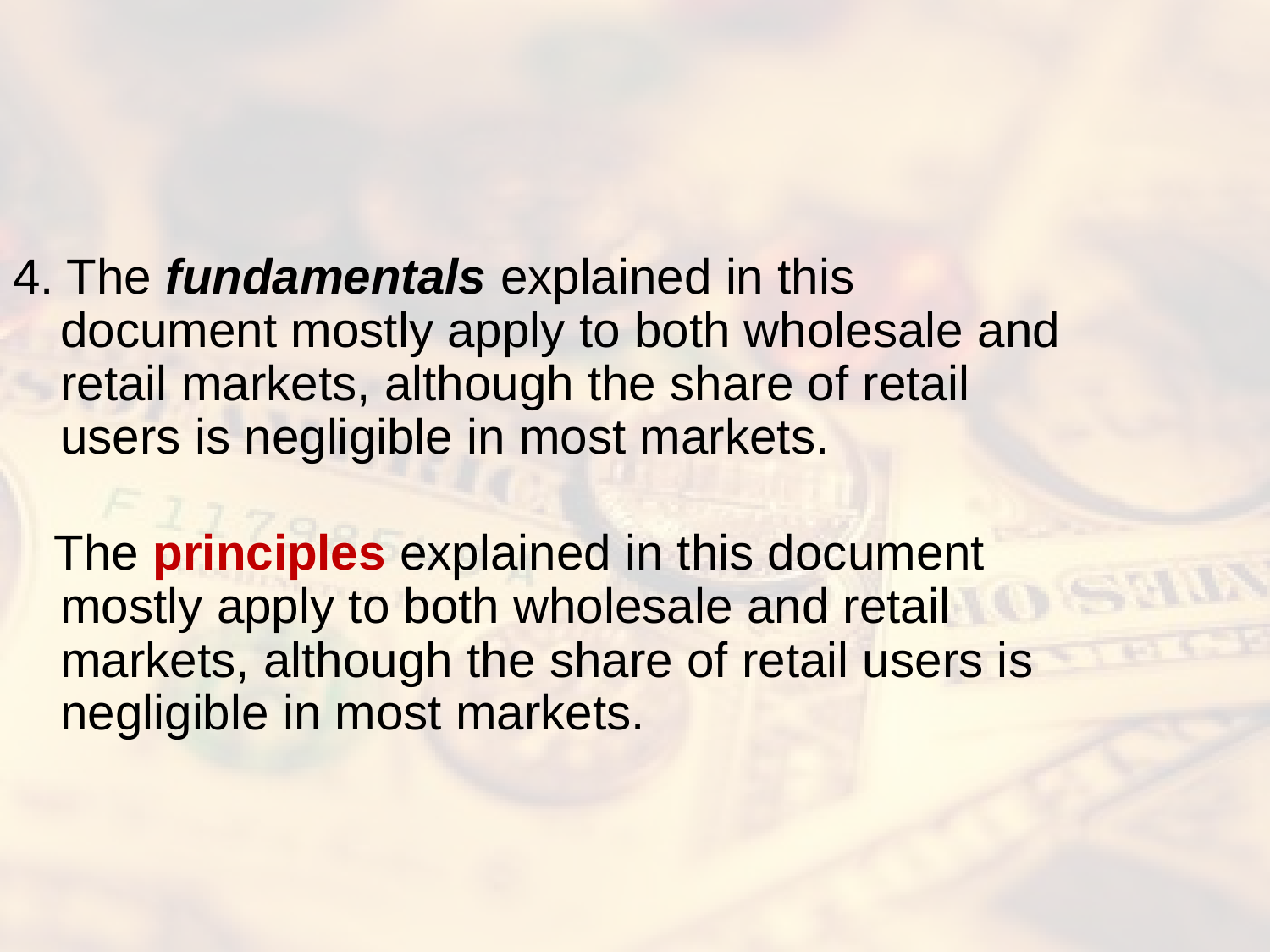

#

4. The fundamentals explained in this document mostly apply to both wholesale and retail markets, although the share of retail users is negligible in most markets.
   The principles explained in this document mostly apply to both wholesale and retail markets, although the share of retail users is negligible in most markets.